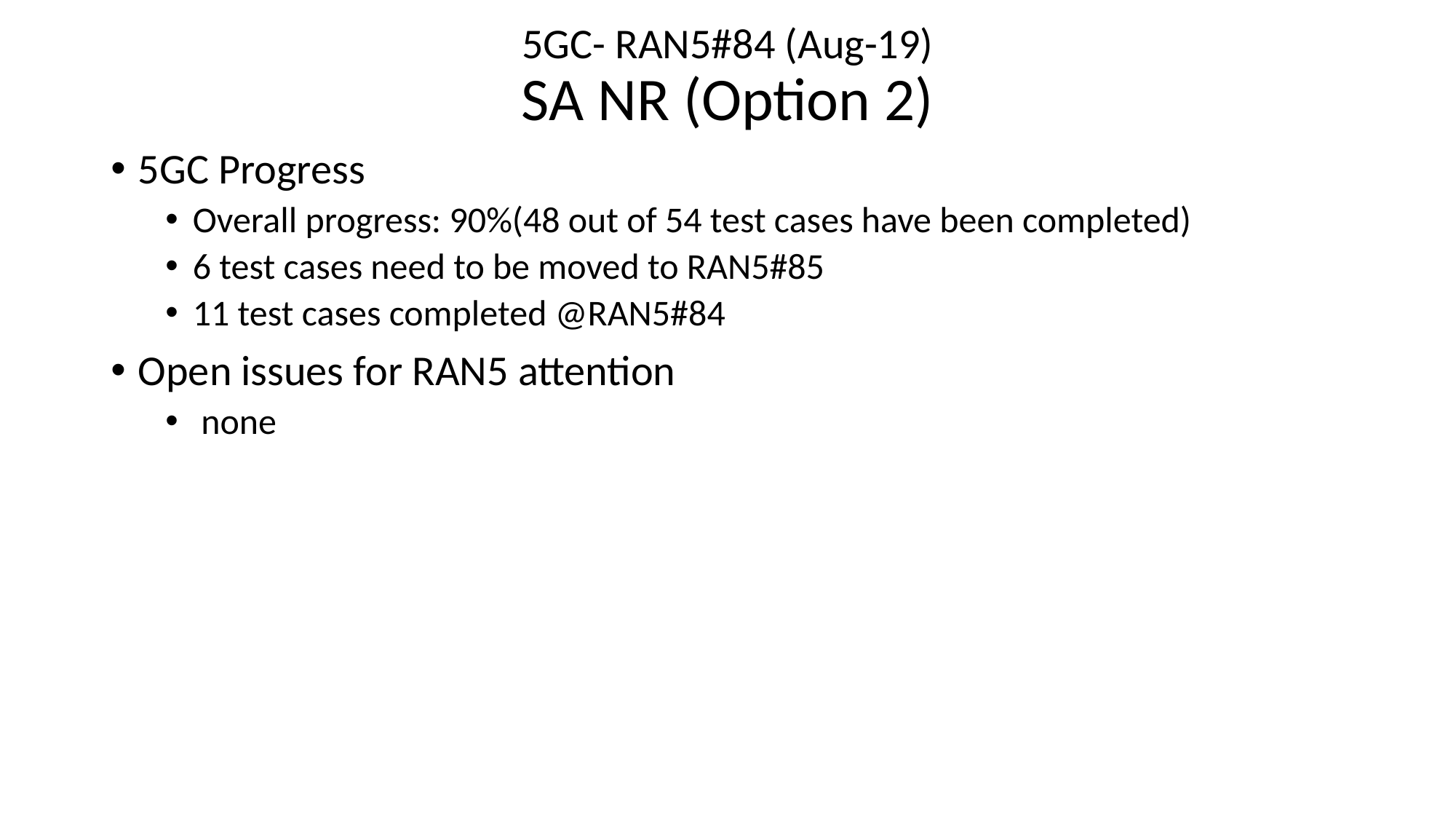

# 5GC- RAN5#84 (Aug-19) SA NR (Option 2)
5GC Progress
Overall progress: 90%(48 out of 54 test cases have been completed)
6 test cases need to be moved to RAN5#85
11 test cases completed @RAN5#84
Open issues for RAN5 attention
 none